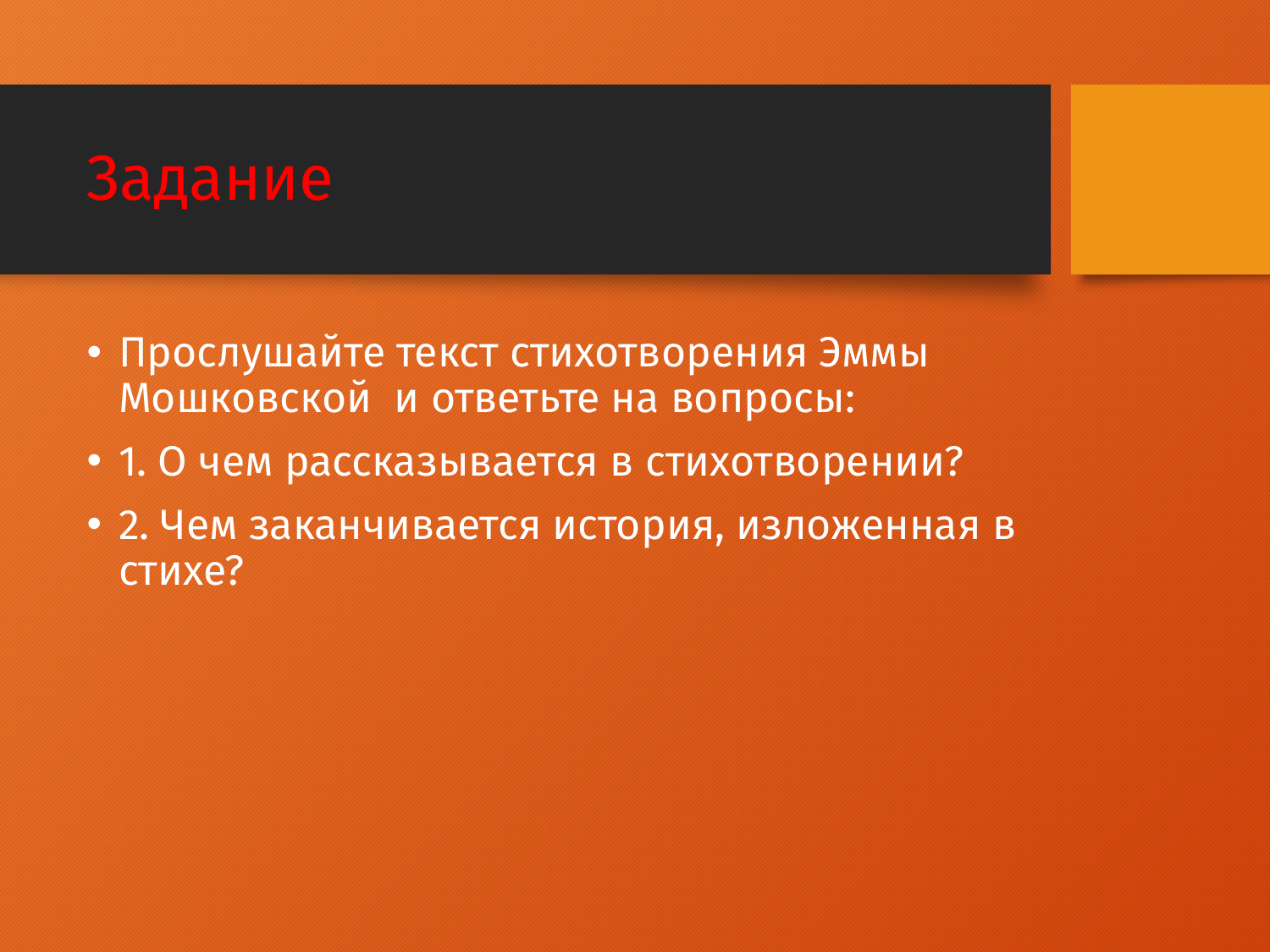

# Задание
Прослушайте текст стихотворения Эммы Мошковской  и ответьте на вопросы:
1. О чем рассказывается в стихотворении?
2. Чем заканчивается история, изложенная в стихе?